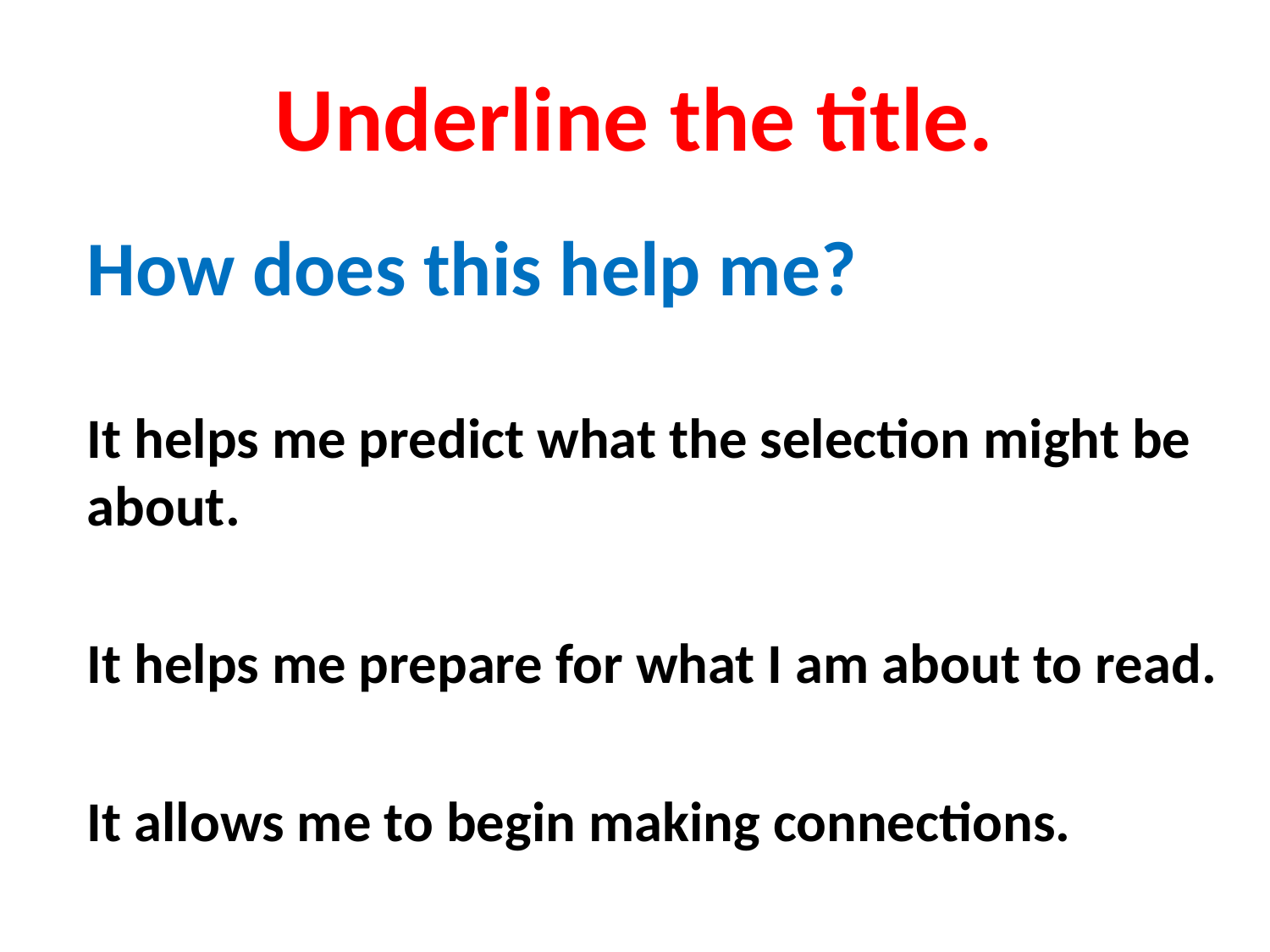

# Underline the title.
How does this help me?

It helps me predict what the selection might be about.

It helps me prepare for what I am about to read.

It allows me to begin making connections.